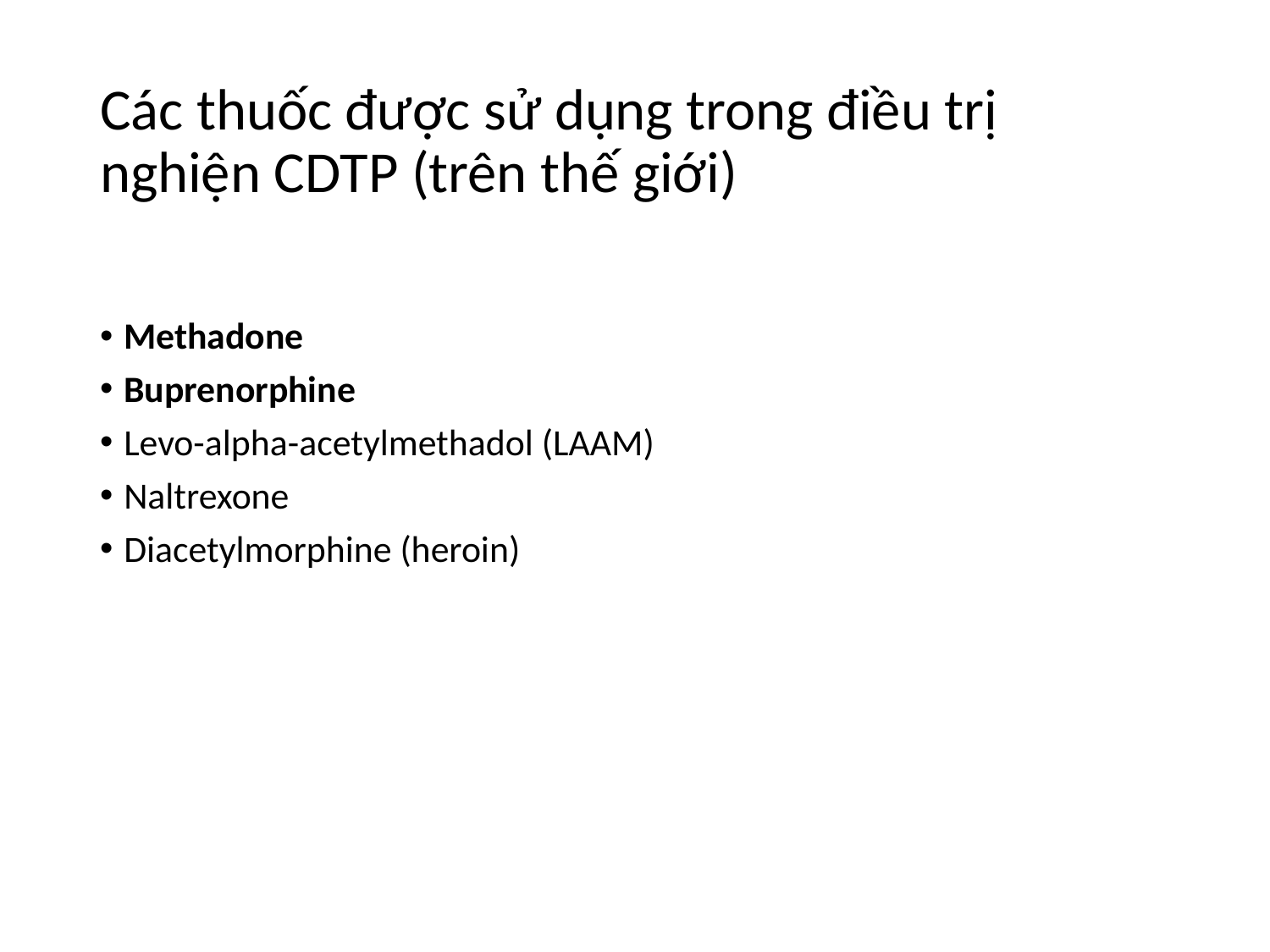

# Các thuốc được sử dụng trong điều trị nghiện CDTP (trên thế giới)

Methadone
Buprenorphine
Levo-alpha-acetylmethadol (LAAM)
Naltrexone
Diacetylmorphine (heroin)